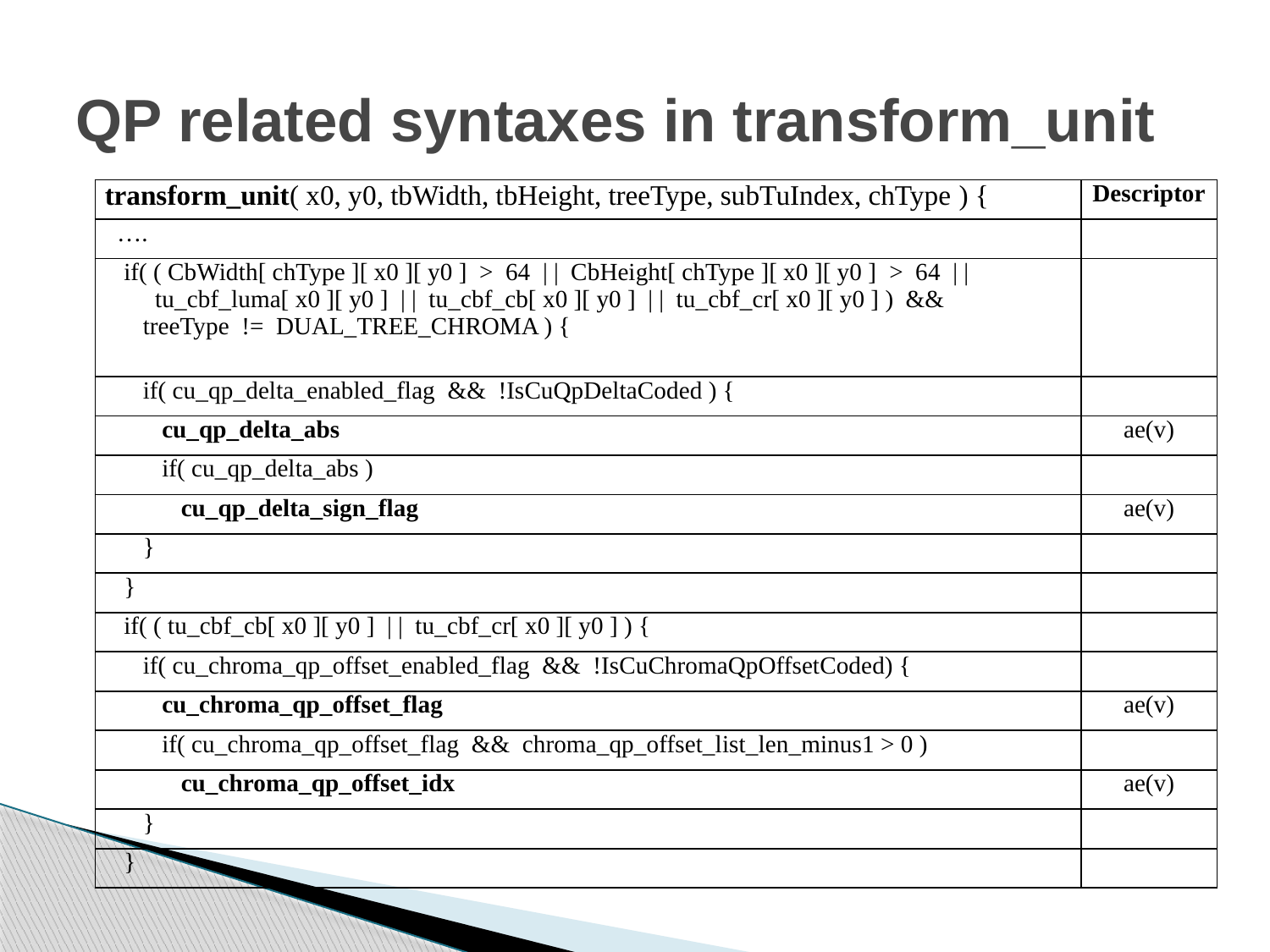

# QP related syntaxes in transform_unit
| transform\_unit( x0, y0, tbWidth, tbHeight, treeType, subTuIndex, chType ) { | Descriptor |
| --- | --- |
| …. |  |
| if( ( CbWidth[ chType ][ x0 ][ y0 ]  >  64 | | CbHeight[ chType ][ x0 ][ y0 ]  >  64 | | tu\_cbf\_luma[ x0 ][ y0 ] | | tu\_cbf\_cb[ x0 ][ y0 ] | | tu\_cbf\_cr[ x0 ][ y0 ] )  && treeType != DUAL\_TREE\_CHROMA ) { |  |
| if( cu\_qp\_delta\_enabled\_flag && !IsCuQpDeltaCoded ) { |  |
| cu\_qp\_delta\_abs | ae(v) |
| if( cu\_qp\_delta\_abs ) |  |
| cu\_qp\_delta\_sign\_flag | ae(v) |
| } |  |
| } |  |
| if( ( tu\_cbf\_cb[ x0 ][ y0 ] | | tu\_cbf\_cr[ x0 ][ y0 ] ) { |  |
| if( cu\_chroma\_qp\_offset\_enabled\_flag && !IsCuChromaQpOffsetCoded) { |  |
| cu\_chroma\_qp\_offset\_flag | ae(v) |
| if( cu\_chroma\_qp\_offset\_flag && chroma\_qp\_offset\_list\_len\_minus1 > 0 ) |  |
| cu\_chroma\_qp\_offset\_idx | ae(v) |
| } |  |
| } |  |